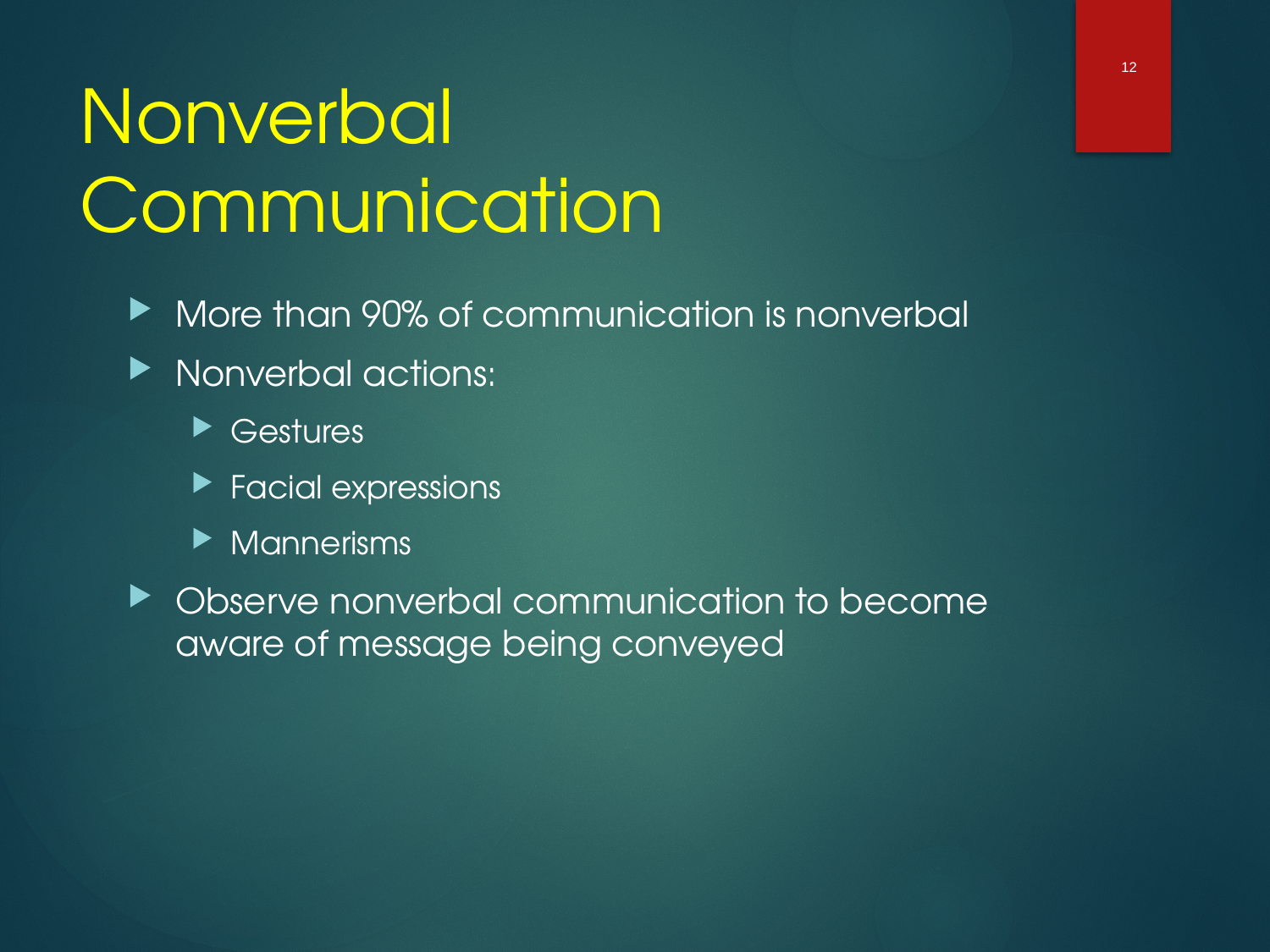

12

# Nonverbal Communication
More than 90% of communication is nonverbal
Nonverbal actions:
Gestures
Facial expressions
Mannerisms
Observe nonverbal communication to become aware of message being conveyed